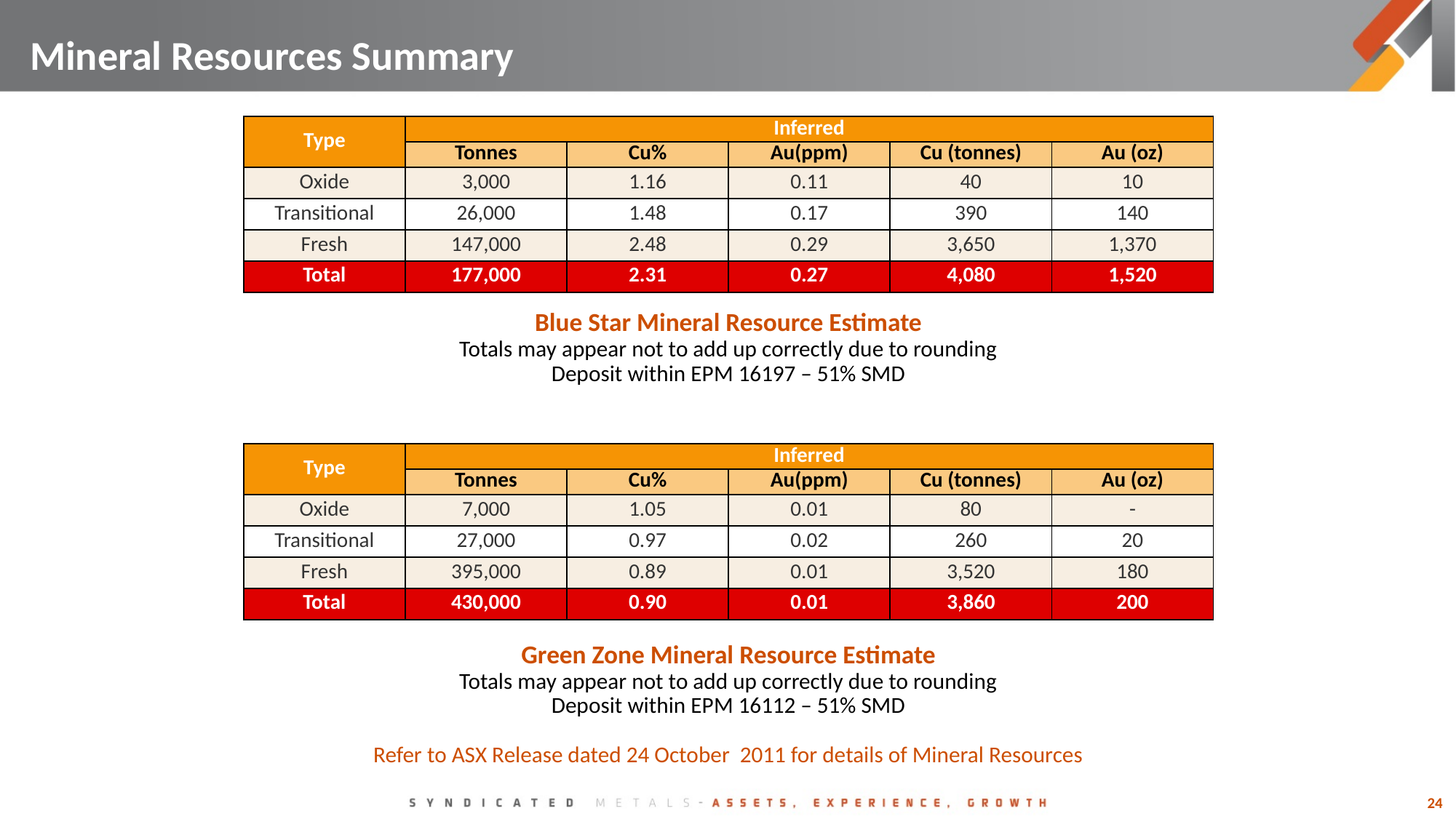

# Mineral Resources Summary
| Type | Inferred |  |  |  |  |
| --- | --- | --- | --- | --- | --- |
|  | Tonnes | Cu% | Au(ppm) | Cu (tonnes) | Au (oz) |
| Oxide | 3,000 | 1.16 | 0.11 | 40 | 10 |
| Transitional | 26,000 | 1.48 | 0.17 | 390 | 140 |
| Fresh | 147,000 | 2.48 | 0.29 | 3,650 | 1,370 |
| Total | 177,000 | 2.31 | 0.27 | 4,080 | 1,520 |
Blue Star Mineral Resource Estimate
Totals may appear not to add up correctly due to rounding
Deposit within EPM 16197 – 51% SMD
| Type | Inferred |  |  |  |  |
| --- | --- | --- | --- | --- | --- |
|  | Tonnes | Cu% | Au(ppm) | Cu (tonnes) | Au (oz) |
| Oxide | 7,000 | 1.05 | 0.01 | 80 | - |
| Transitional | 27,000 | 0.97 | 0.02 | 260 | 20 |
| Fresh | 395,000 | 0.89 | 0.01 | 3,520 | 180 |
| Total | 430,000 | 0.90 | 0.01 | 3,860 | 200 |
Green Zone Mineral Resource Estimate
Totals may appear not to add up correctly due to rounding
Deposit within EPM 16112 – 51% SMD
Refer to ASX Release dated 24 October  2011 for details of Mineral Resources
24